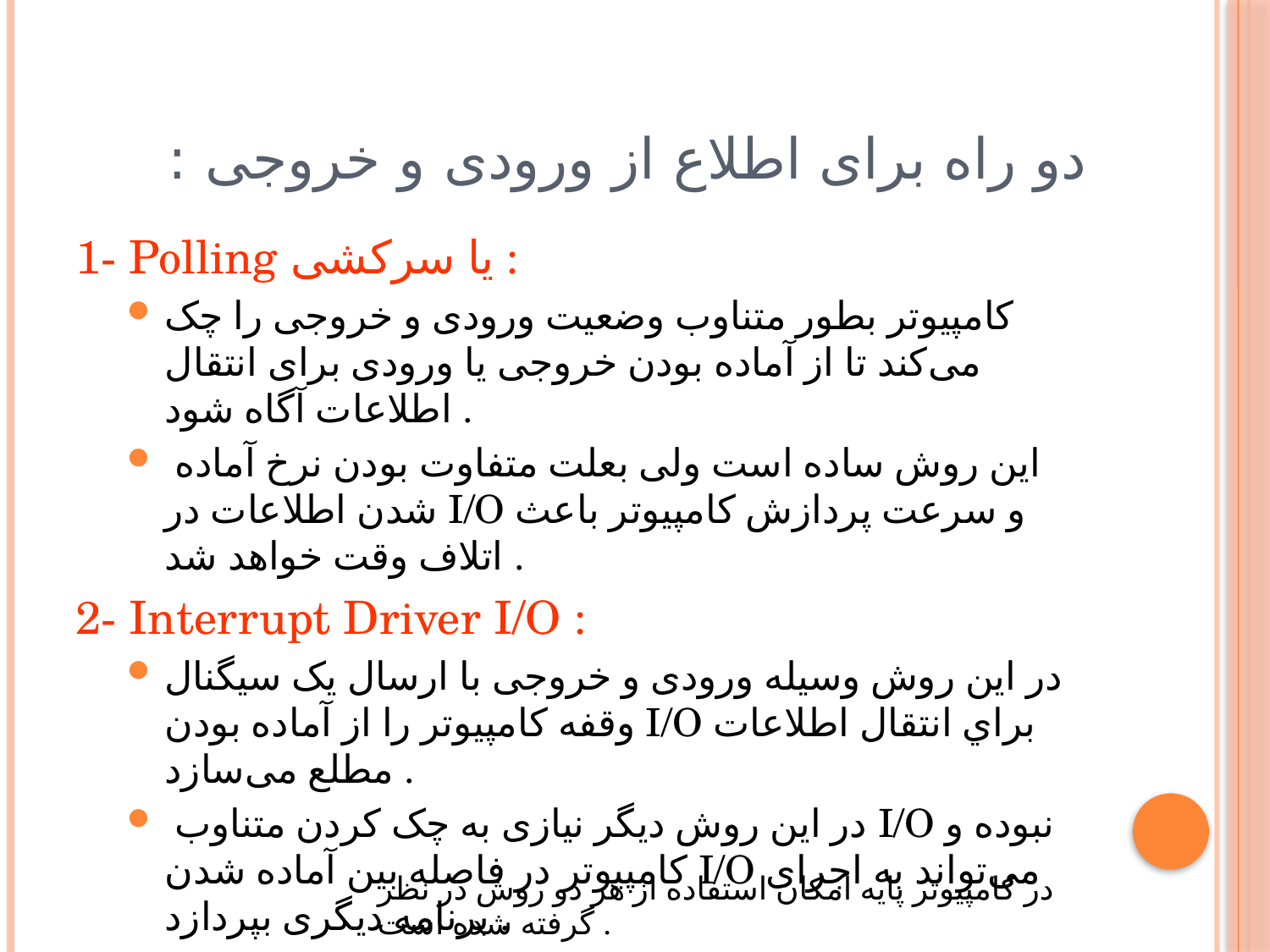

# دو راه برای اطلاع از ورودی و خروجی :
1- Polling یا سرکشی :
کامپیوتر بطور متناوب وضعیت ورودی و خروجی را چک می‌کند تا از آماده بودن خروجی یا ورودی برای انتقال اطلاعات آگاه شود .
 این روش ساده است ولی بعلت متفاوت بودن نرخ آماده شدن اطلاعات در I/O و سرعت پردازش کامپیوتر باعث اتلاف وقت خواهد شد .
2- Interrupt Driver I/O :
در این روش وسیله ورودی و خروجی با ارسال یک سیگنال وقفه کامپیوتر را از آماده بودن I/O براي انتقال اطلاعات مطلع می‌سازد .
 در این روش دیگر نیازی به چک کردن متناوب I/O نبوده و کامپیوتر در فاصله بین آماده شدن I/O می‌تواند به اجرای برنامه دیگری بپردازد .
در کامپیوتر پایه امکان استفاده از هر دو روش در نظر گرفته شده است .
40